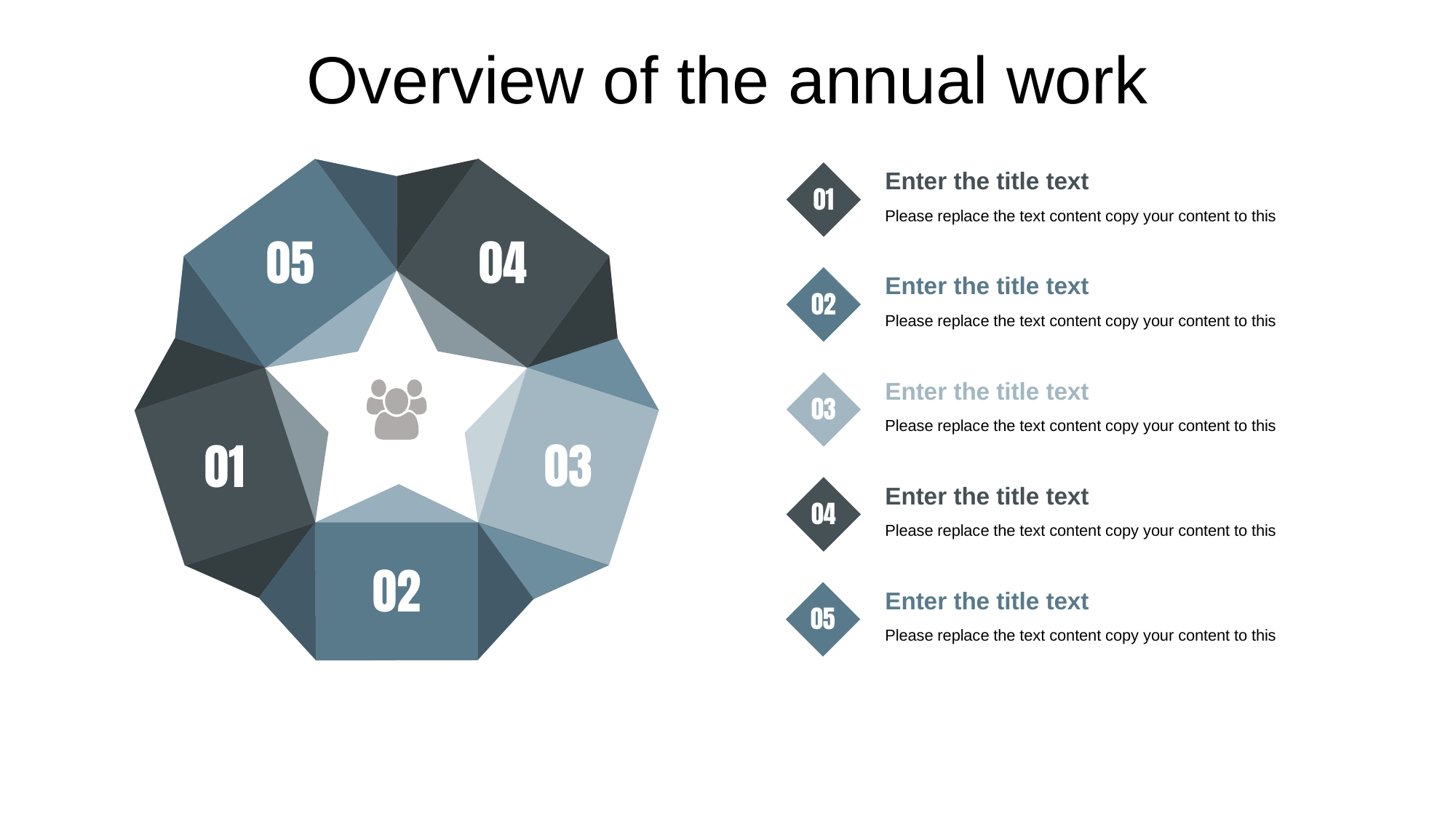

Overview of the annual work

04

05

01

03

02

01
Enter the title text
Please replace the text content copy your content to this
02
Enter the title text
Please replace the text content copy your content to this
03
Enter the title text
Please replace the text content copy your content to this
04
Enter the title text
Please replace the text content copy your content to this
05
Enter the title text
Please replace the text content copy your content to this